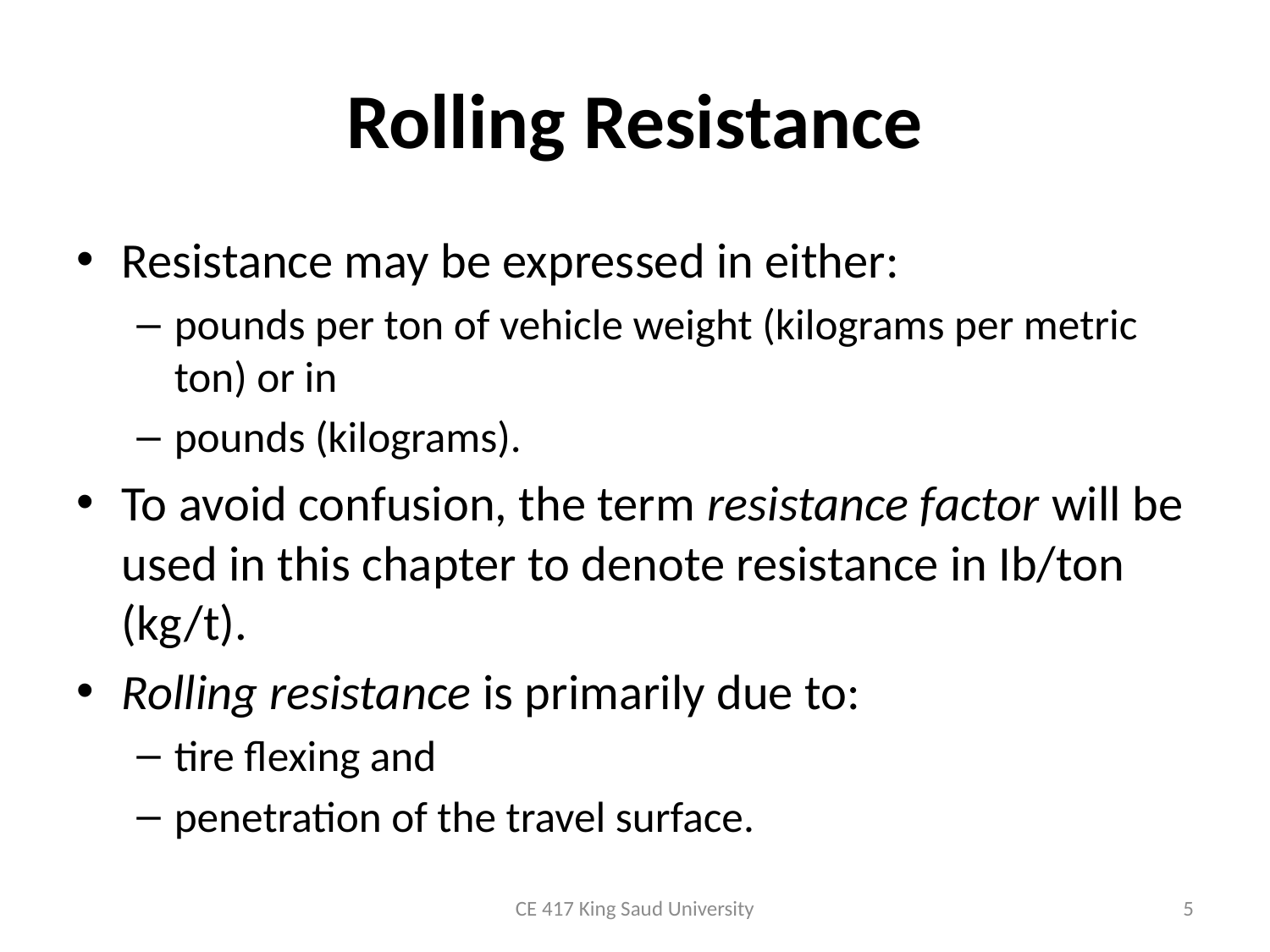

# Rolling Resistance
Resistance may be expressed in either:
pounds per ton of vehicle weight (kilograms per metric ton) or in
pounds (kilograms).
To avoid confusion, the term resistance factor will be used in this chapter to denote resistance in Ib/ton (kg/t).
Rolling resistance is primarily due to:
tire flexing and
penetration of the travel surface.
CE 417 King Saud University
5